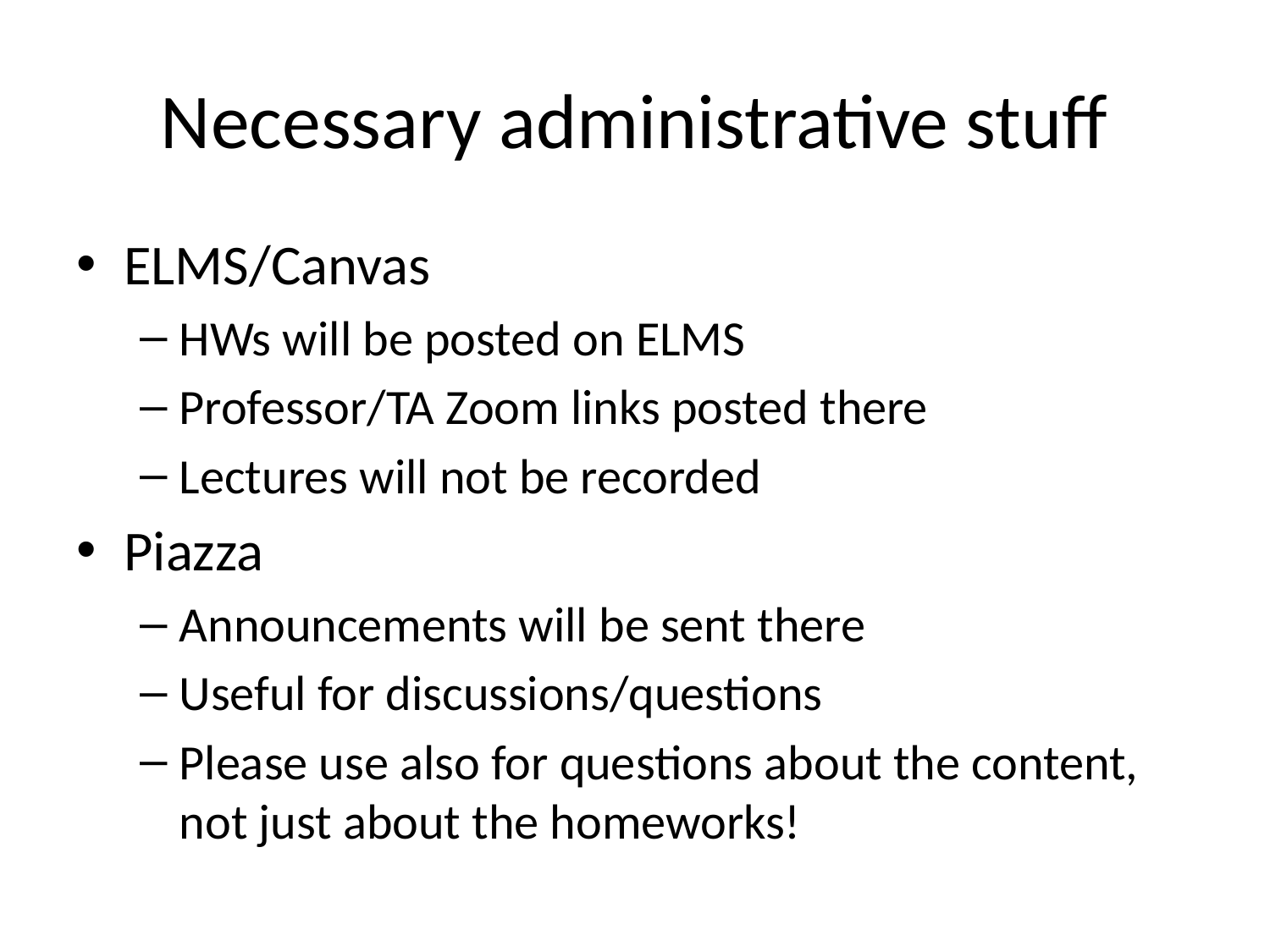

# Necessary administrative stuff
ELMS/Canvas
HWs will be posted on ELMS
Professor/TA Zoom links posted there
Lectures will not be recorded
Piazza
Announcements will be sent there
Useful for discussions/questions
Please use also for questions about the content, not just about the homeworks!